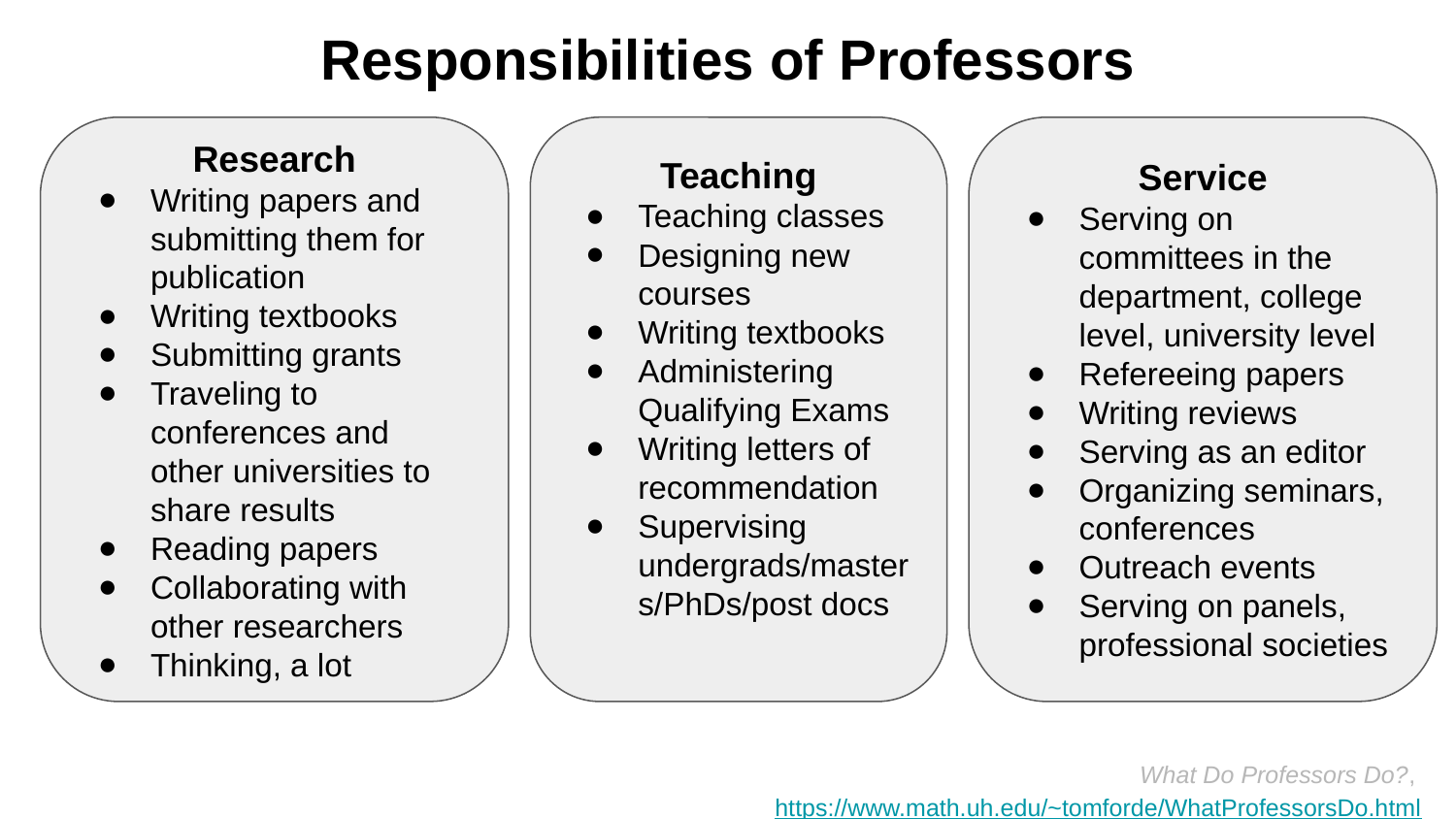

Responsibilities of Professors
Teaching
Teaching classes
Designing new courses
Writing textbooks
Administering Qualifying Exams
Writing letters of recommendation
Supervising undergrads/masters/PhDs/post docs
Service
Serving on committees in the department, college level, university level
Refereeing papers
Writing reviews
Serving as an editor
Organizing seminars, conferences
Outreach events
Serving on panels, professional societies

Research
Writing papers and submitting them for publication
Writing textbooks
Submitting grants
Traveling to conferences and other universities to share results
Reading papers
Collaborating with other researchers
Thinking, a lot
What Do Professors Do?, https://www.math.uh.edu/~tomforde/WhatProfessorsDo.html